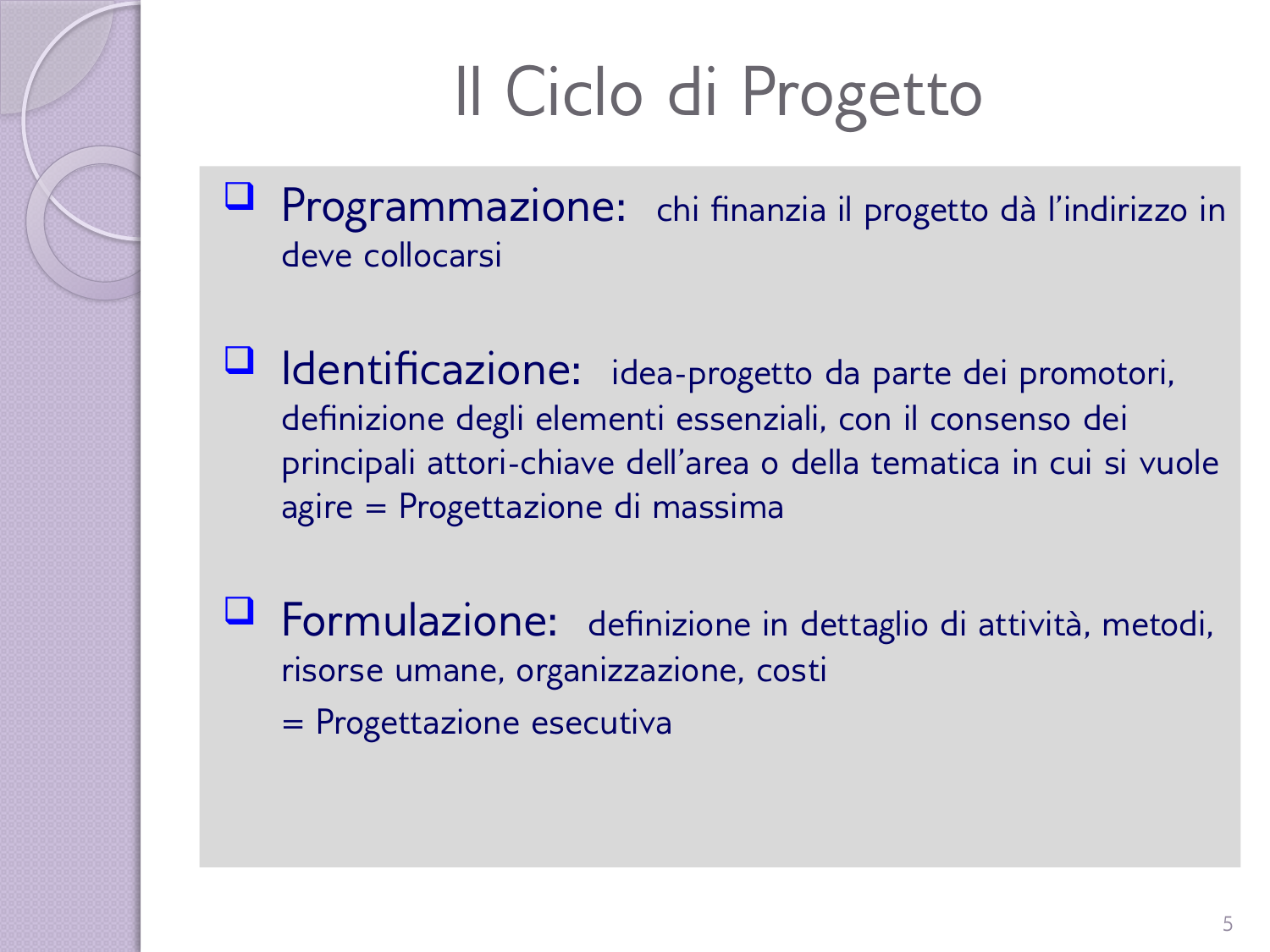

# Il Ciclo di Progetto
Programmazione:  chi finanzia il progetto dà l’indirizzo in deve collocarsi

Identificazione:  idea-progetto da parte dei promotori, definizione degli elementi essenziali, con il consenso dei principali attori-chiave dell’area o della tematica in cui si vuole agire = Progettazione di massima

Formulazione:  definizione in dettaglio di attività, metodi, risorse umane, organizzazione, costi
= Progettazione esecutiva

5